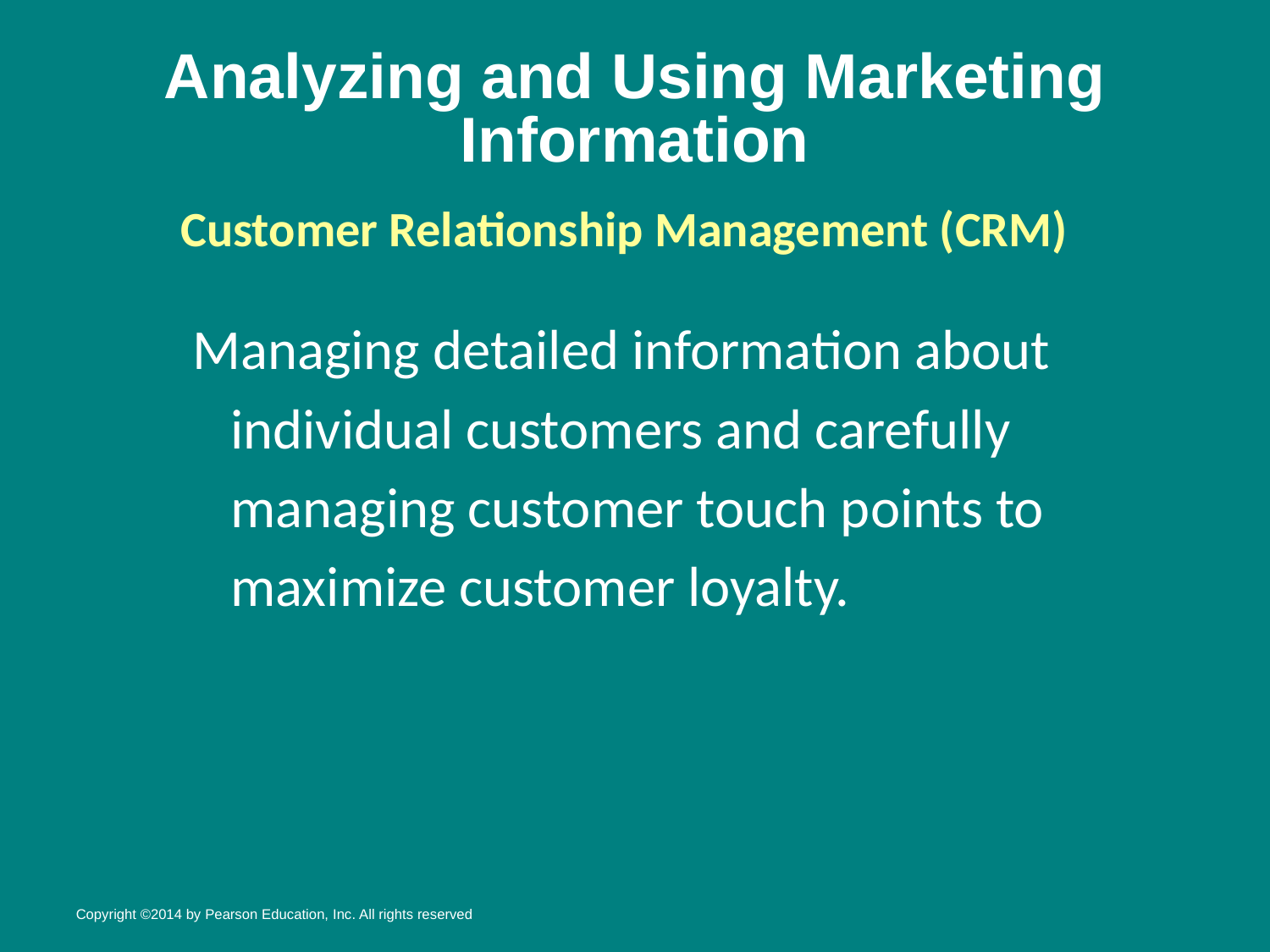

# Analyzing and Using Marketing Information
Customer Relationship Management (CRM)

Managing detailed information about
   individual customers and carefully
   managing customer touch points to
   maximize customer loyalty.
Copyright ©2014 by Pearson Education, Inc. All rights reserved